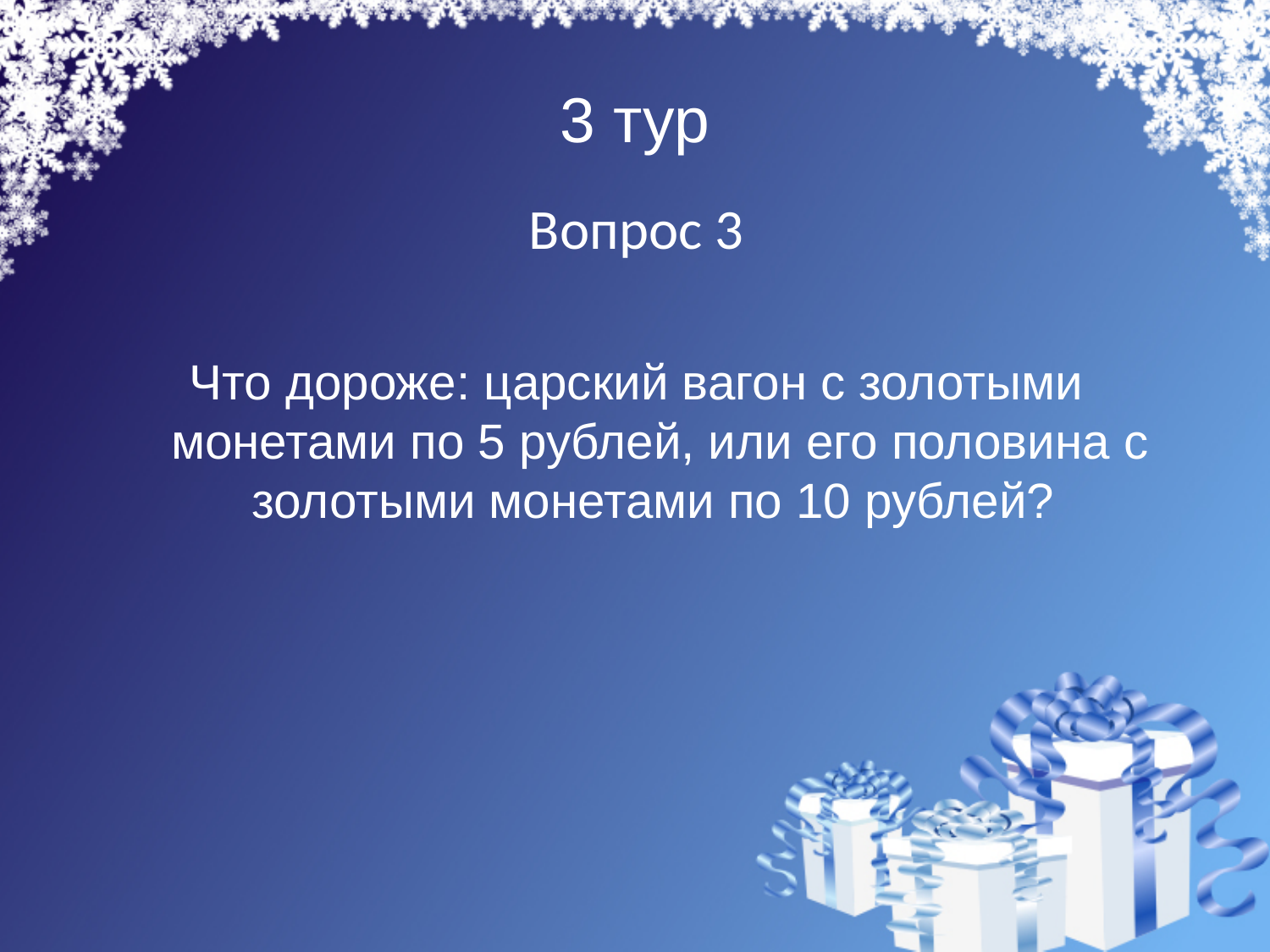

# 3 тур
Вопрос 3

Что дороже: царский вагон с золотыми монетами по 5 рублей, или его половина с золотыми монетами по 10 рублей?